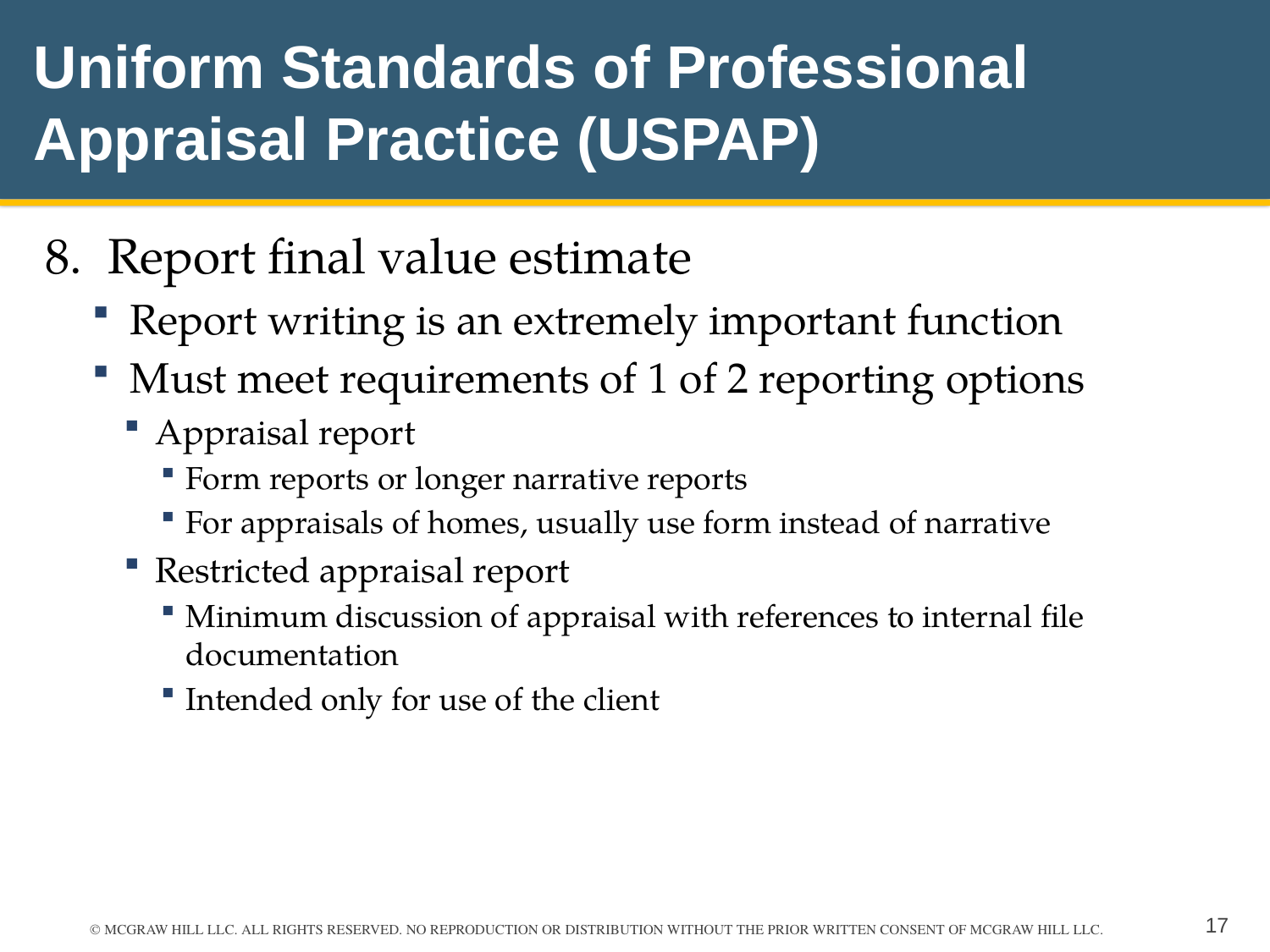

# Uniform Standards of Professional Appraisal Practice (USPAP)
8.	  Report final value estimate
Report writing is an extremely important function
Must meet requirements of 1 of 2 reporting options
Appraisal report
Form reports or longer narrative reports
For appraisals of homes, usually use form instead of narrative
Restricted appraisal report
Minimum discussion of appraisal with references to internal file documentation
Intended only for use of the client

© MCGRAW HILL LLC. ALL RIGHTS RESERVED. NO REPRODUCTION OR DISTRIBUTION WITHOUT THE PRIOR WRITTEN CONSENT OF MCGRAW HILL LLC.
17